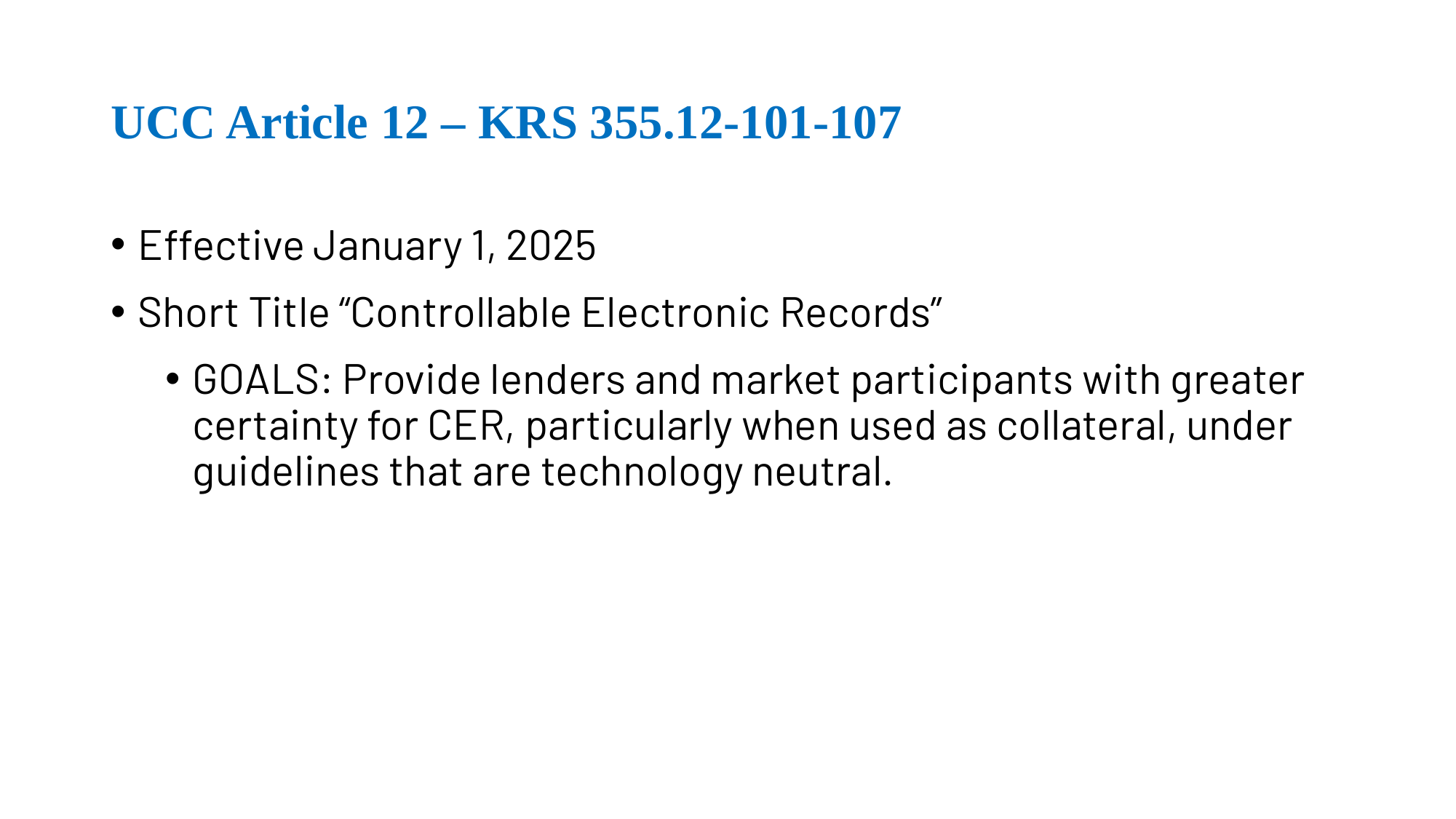

# UCC Article 12 – KRS 355.12-101-107
Effective January 1, 2025
Short Title “Controllable Electronic Records”
GOALS: Provide lenders and market participants with greater certainty for CER, particularly when used as collateral, under guidelines that are technology neutral.